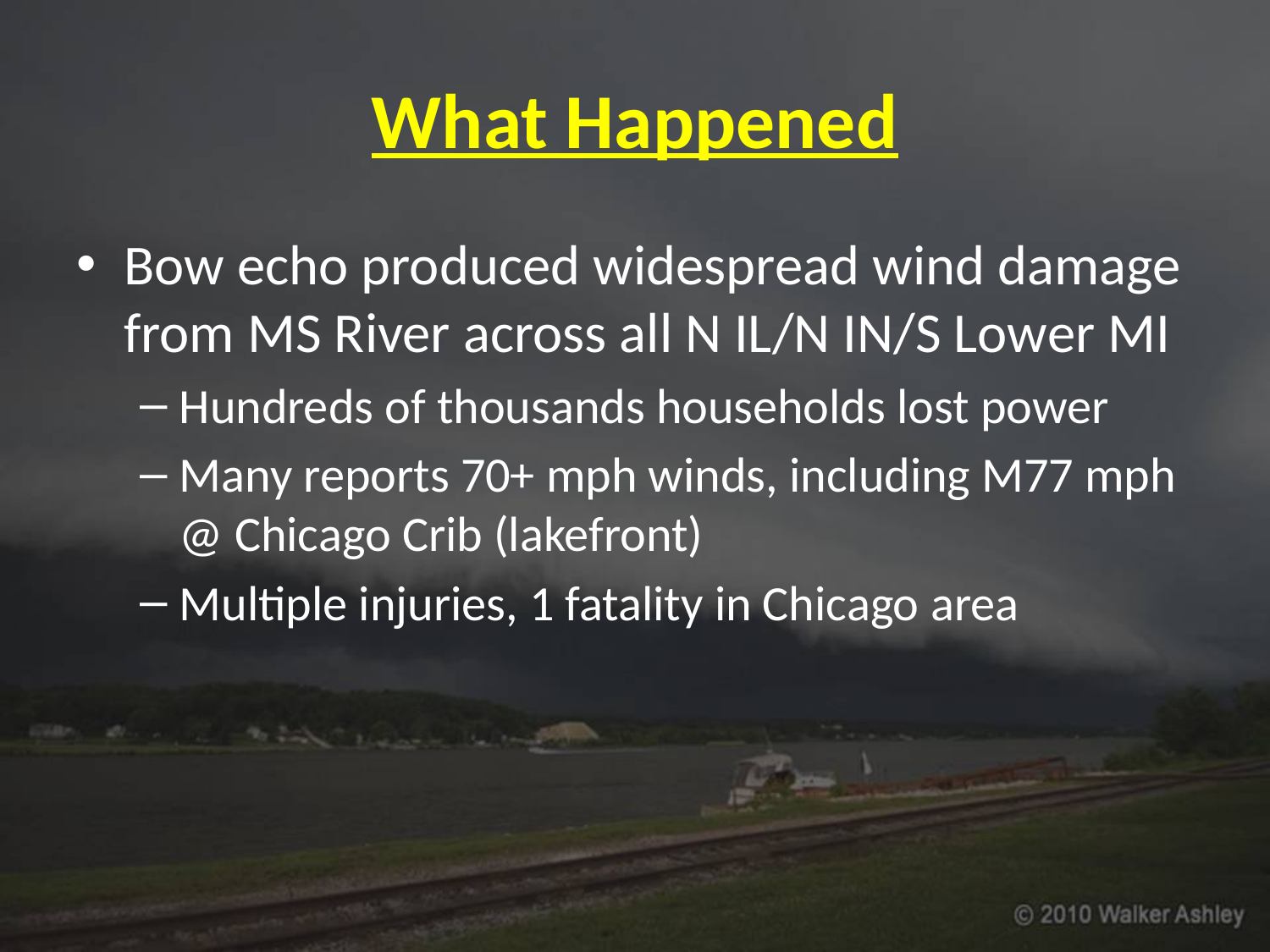

# What Happened
Bow echo produced widespread wind damage from MS River across all N IL/N IN/S Lower MI
Hundreds of thousands households lost power
Many reports 70+ mph winds, including M77 mph @ Chicago Crib (lakefront)
Multiple injuries, 1 fatality in Chicago area